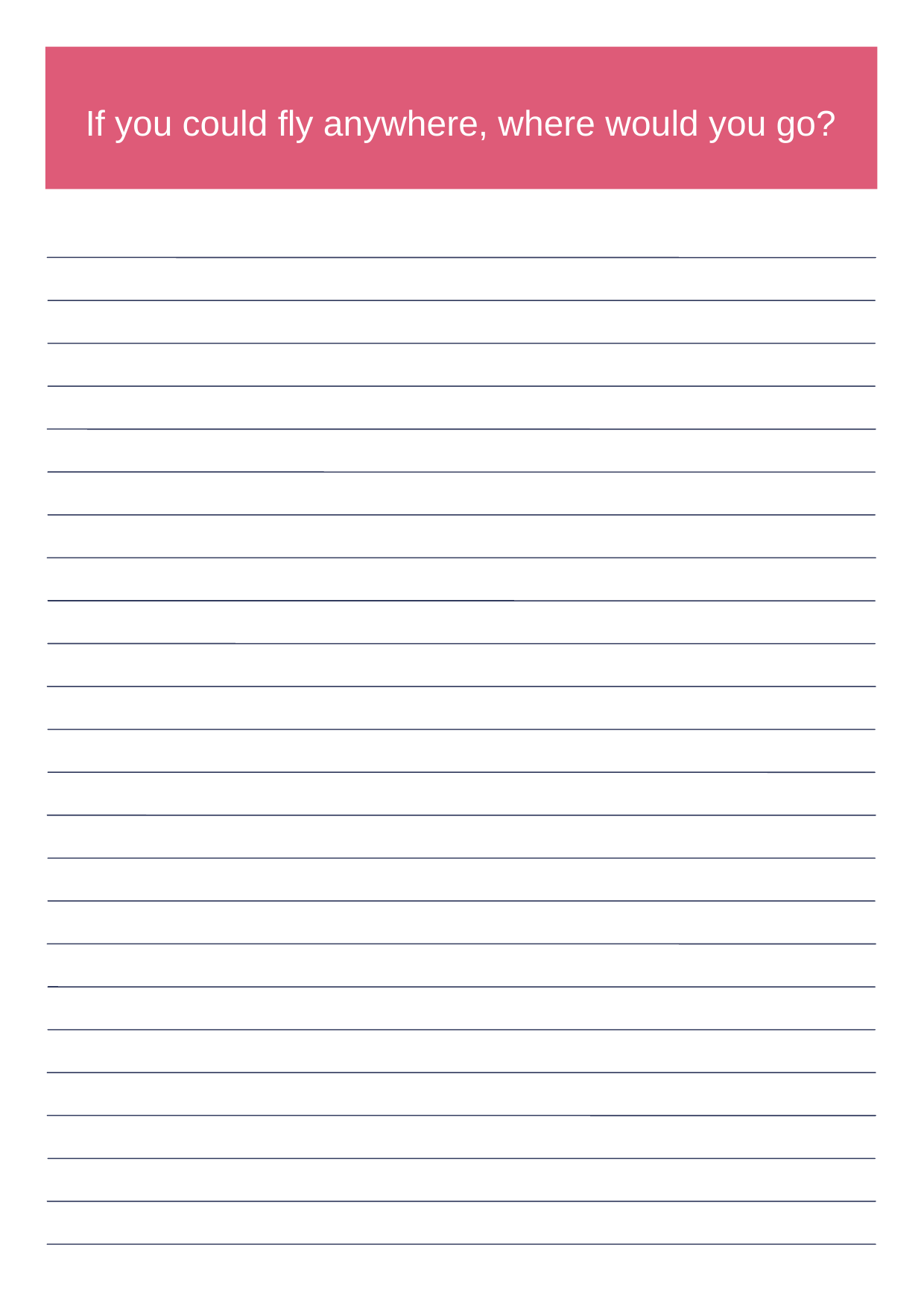

If you could fly anywhere, where would you go?